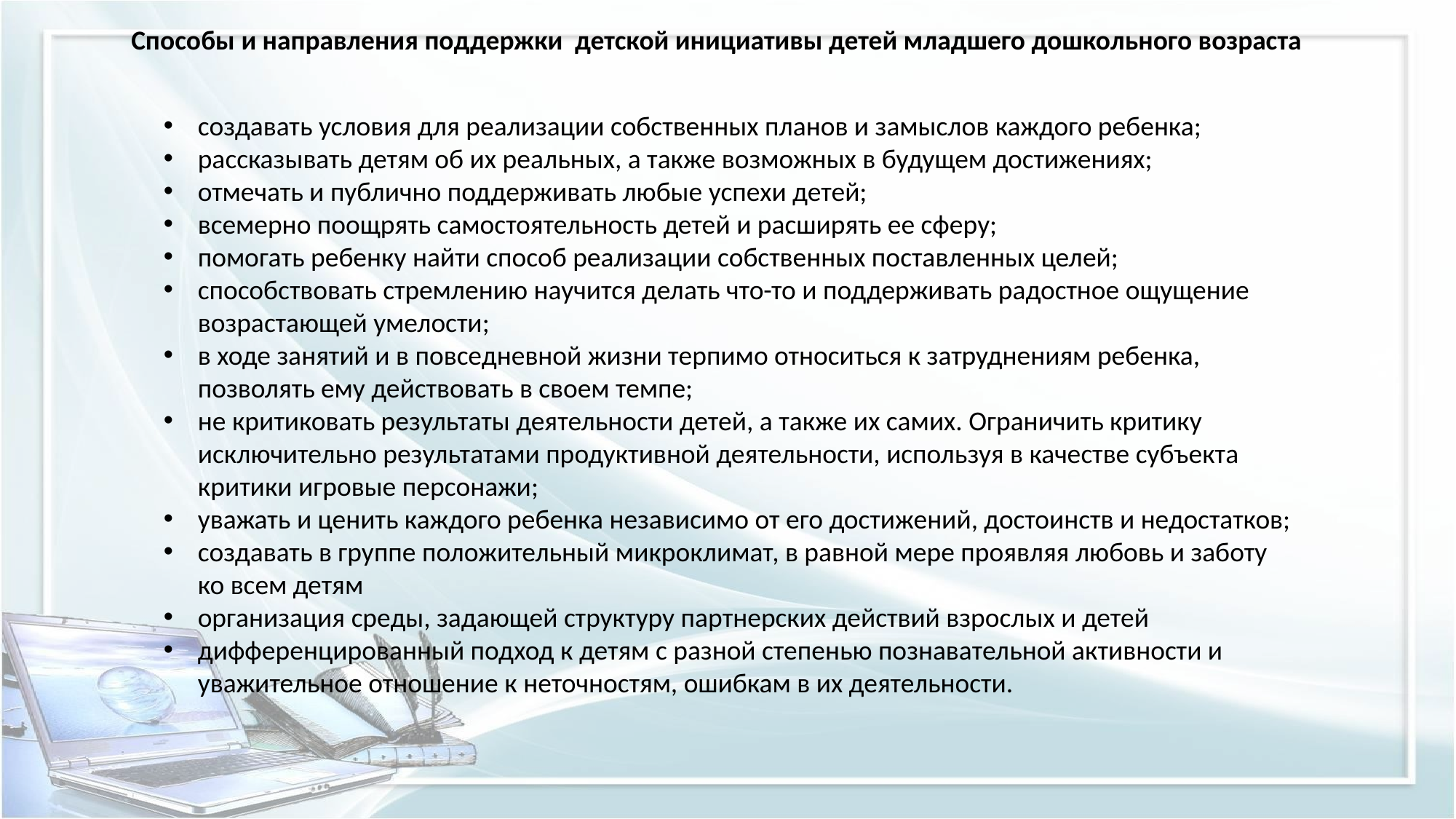

Способы и направления поддержки  детской инициативы детей младшего дошкольного возраста
создавать условия для реализации собственных планов и замыслов каждого ребенка;
рассказывать детям об их реальных, а также возможных в будущем достижениях;
отмечать и публично поддерживать любые успехи детей;
всемерно поощрять самостоятельность детей и расширять ее сферу;
помогать ребенку найти способ реализации собственных поставленных целей;
способствовать стремлению научится делать что-то и поддерживать радостное ощущение возрастающей умелости;
в ходе занятий и в повседневной жизни терпимо относиться к затруднениям ребенка, позволять ему действовать в своем темпе;
не критиковать результаты деятельности детей, а также их самих. Ограничить критику исключительно результатами продуктивной деятельности, используя в качестве субъекта критики игровые персонажи;
уважать и ценить каждого ребенка независимо от его достижений, достоинств и недостатков;
создавать в группе положительный микроклимат, в равной мере проявляя любовь и заботу ко всем детям
организация среды, задающей структуру партнерских действий взрослых и детей
дифференцированный подход к детям с разной степенью познавательной активности и уважительное отношение к неточностям, ошибкам в их деятельности.